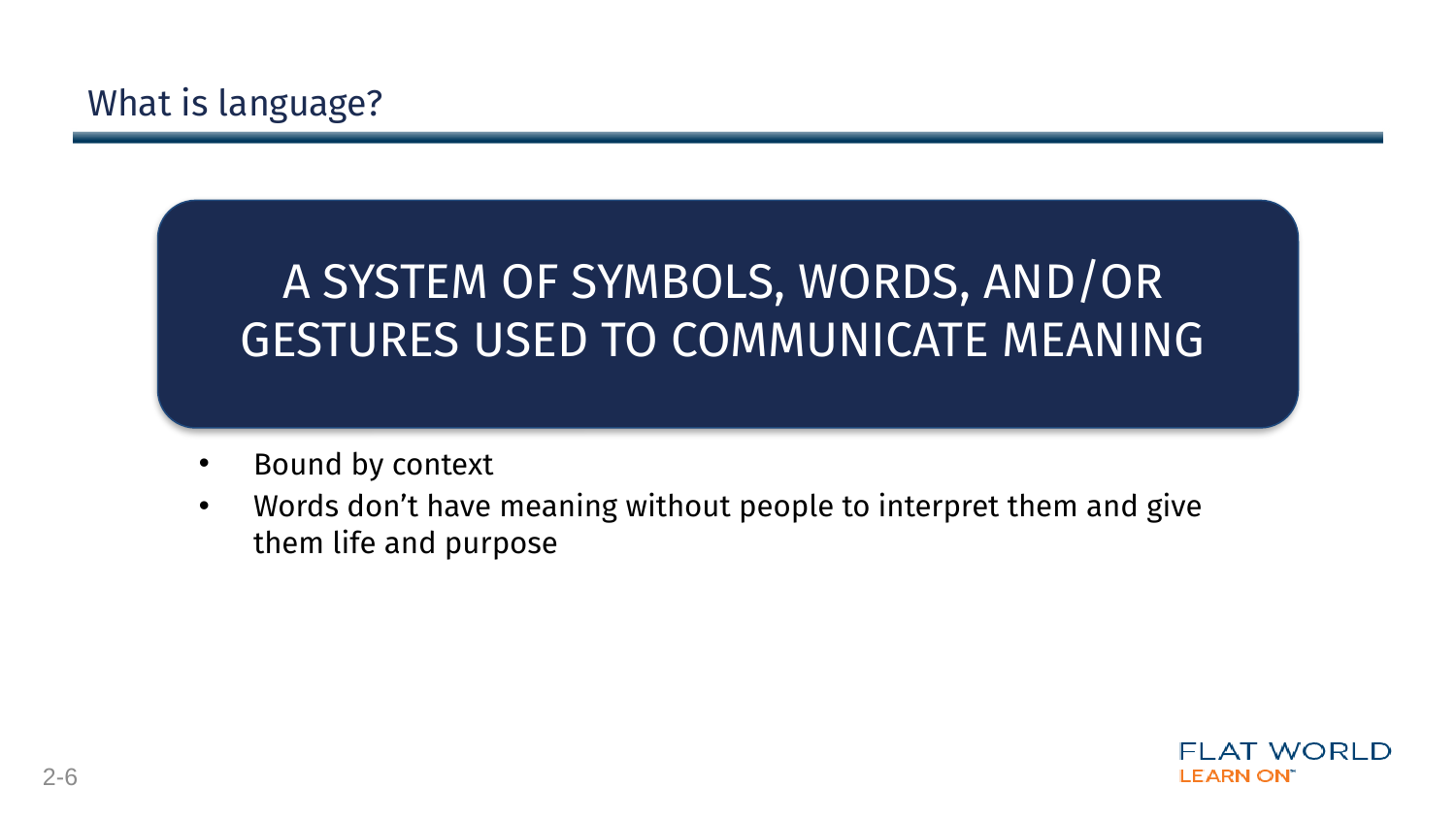

# What is language?
A system of symbols, words, and/or gestures used to communicate meaning
Bound by context
Words don’t have meaning without people to interpret them and give them life and purpose
2-6